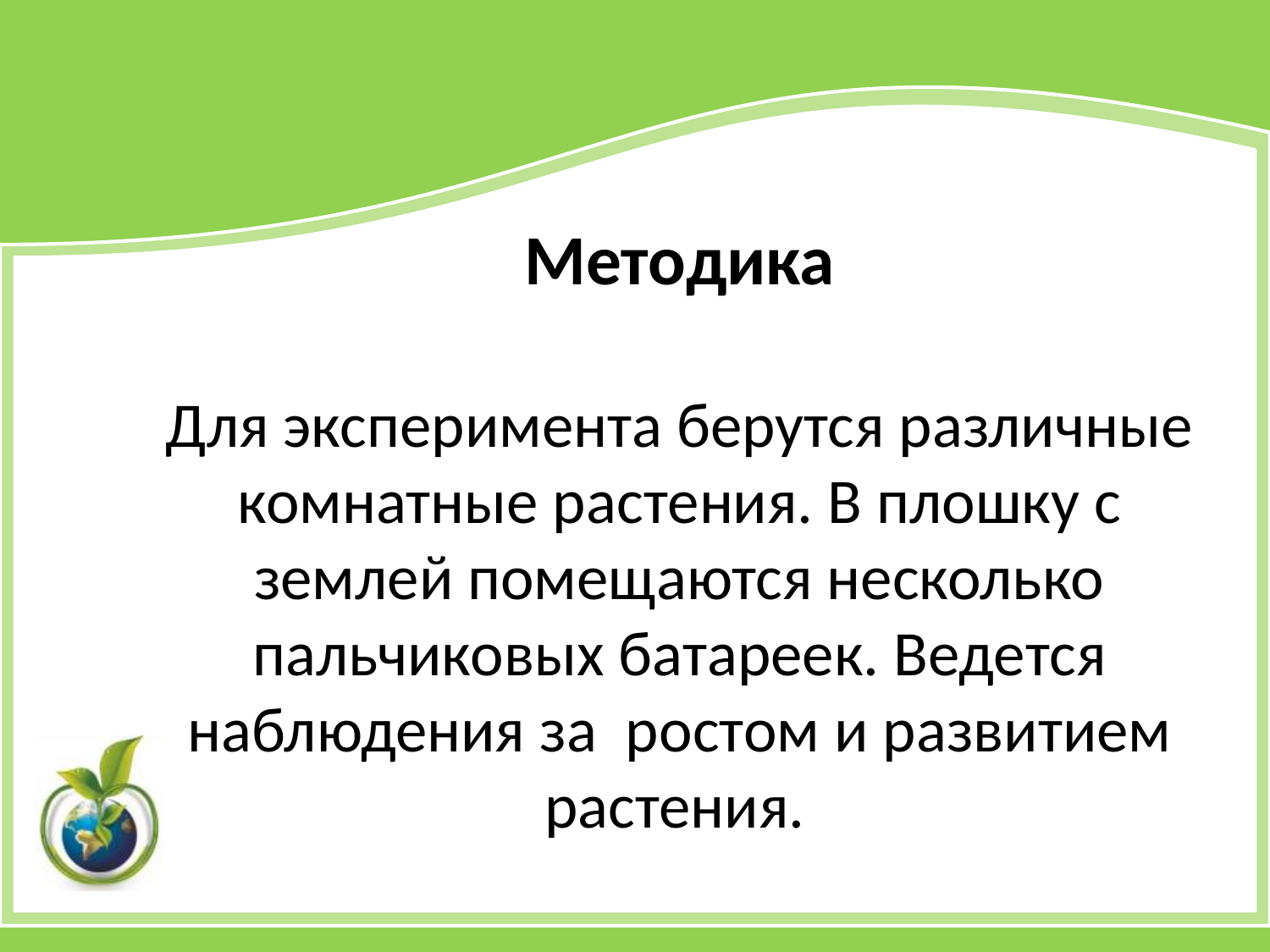

Методика

Для эксперимента берутся различные комнатные растения. В плошку с землей помещаются несколько пальчиковых батареек. Ведется наблюдения за  ростом и развитием растения.